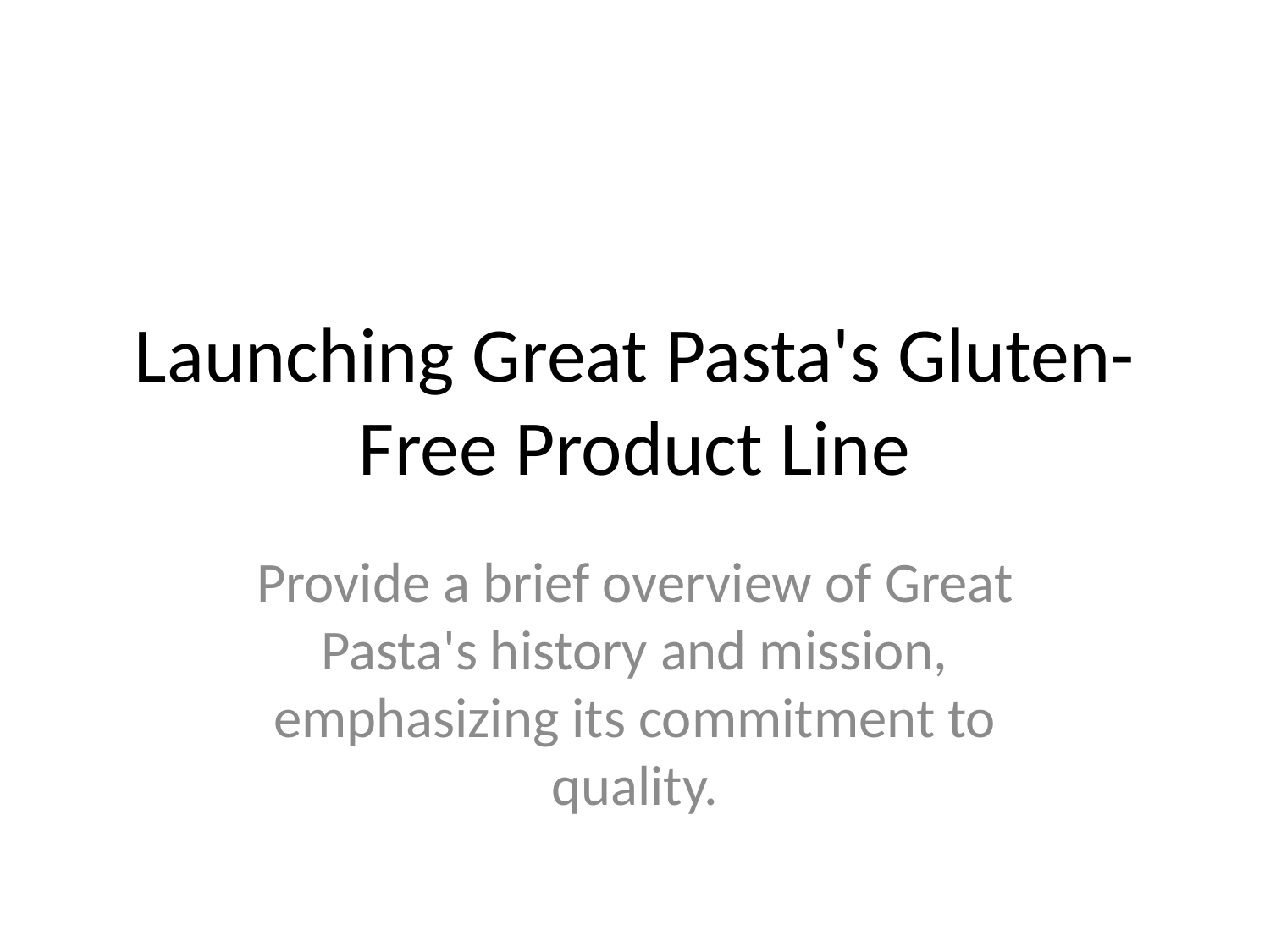

# Launching Great Pasta's Gluten-Free Product Line
Provide a brief overview of Great Pasta's history and mission, emphasizing its commitment to quality.